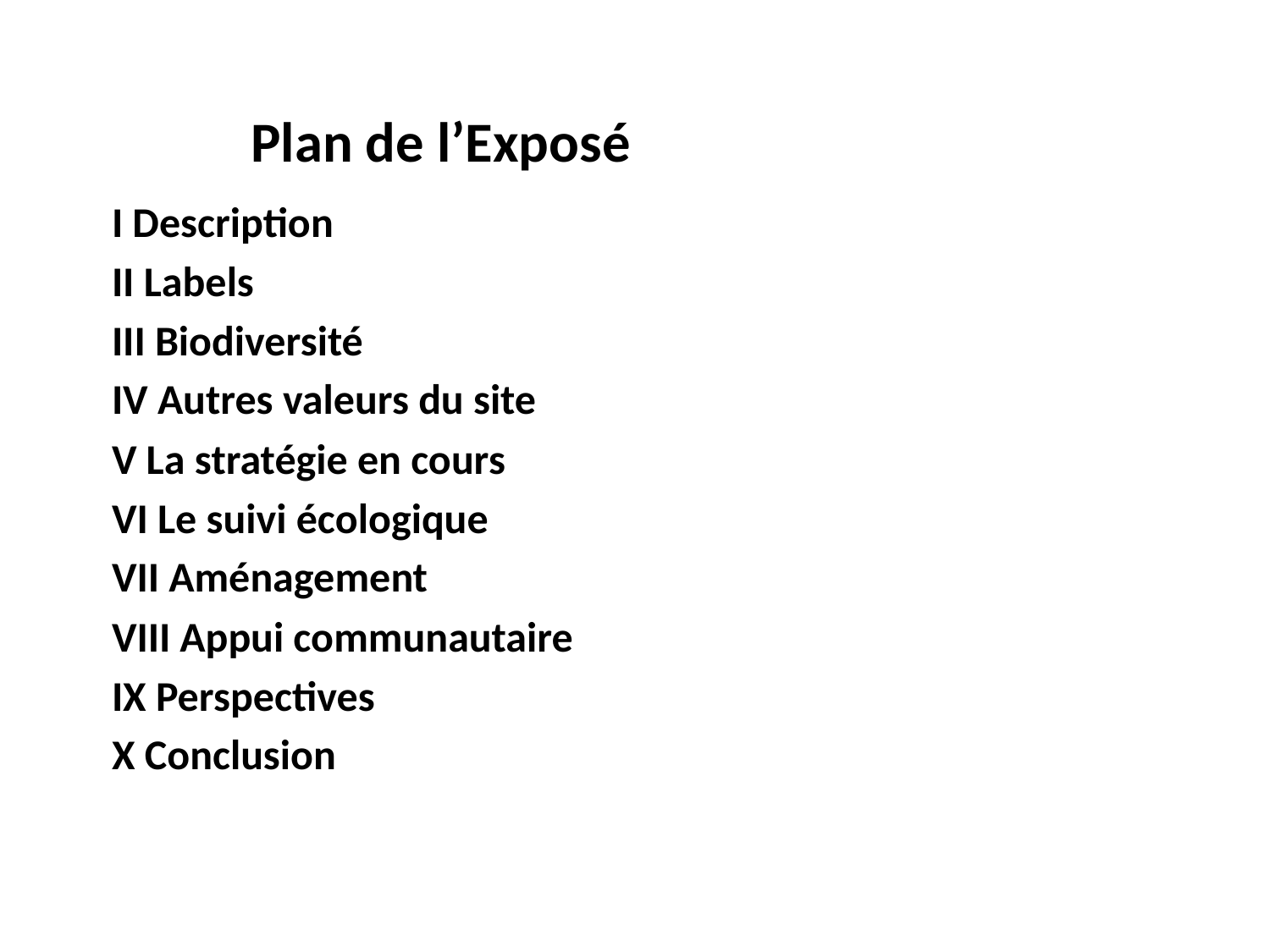

Plan de l’Exposé
I Description
II Labels
III Biodiversité
IV Autres valeurs du site
V La stratégie en cours
VI Le suivi écologique
VII Aménagement
VIII Appui communautaire
IX Perspectives
X Conclusion